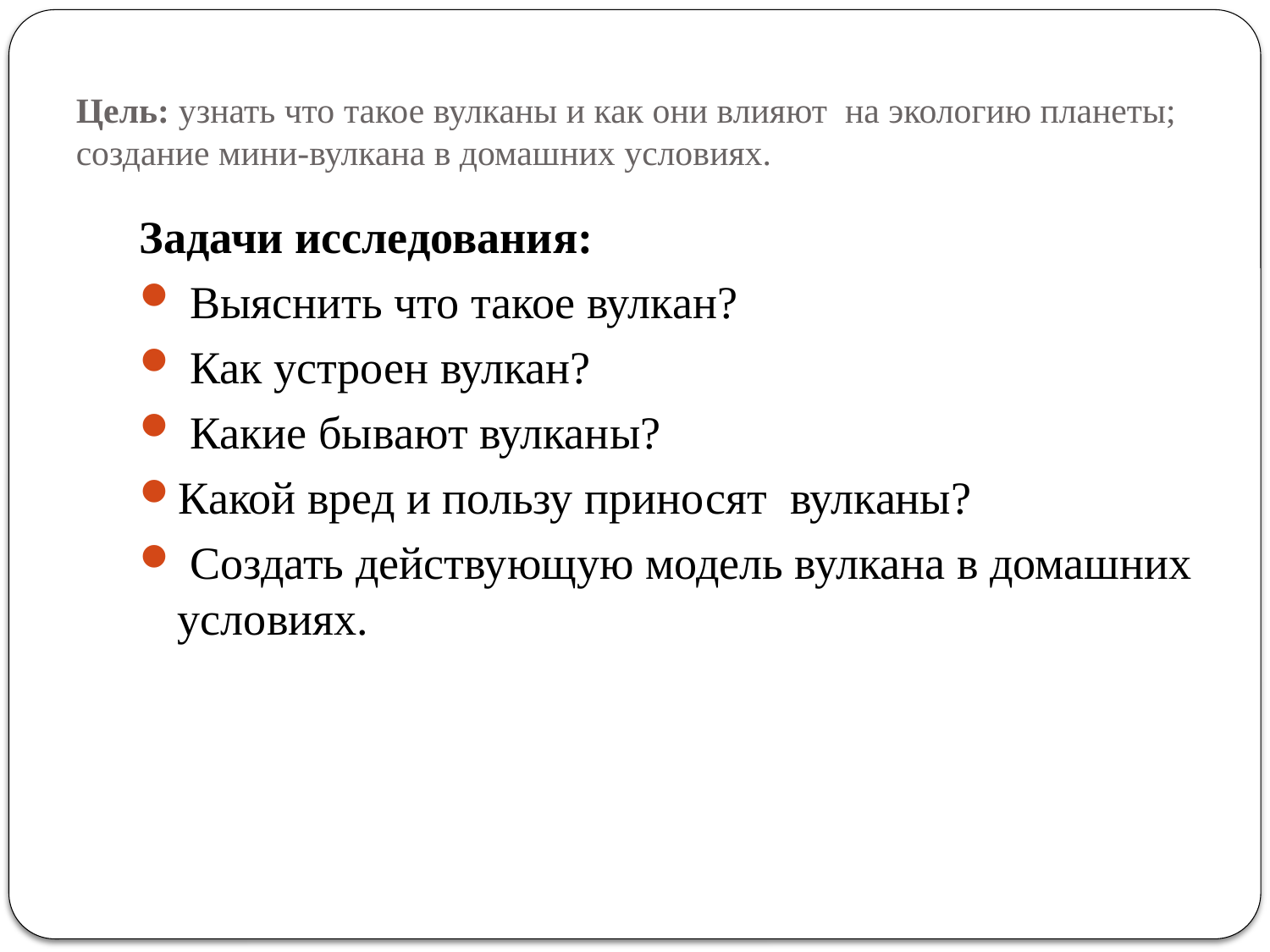

# Цель: узнать что такое вулканы и как они влияют  на экологию планеты; создание мини-вулкана в домашних условиях.
Задачи исследования:
 Выяснить что такое вулкан?
 Как устроен вулкан?
 Какие бывают вулканы?
Какой вред и пользу приносят  вулканы?
 Создать действующую модель вулкана в домашних условиях.